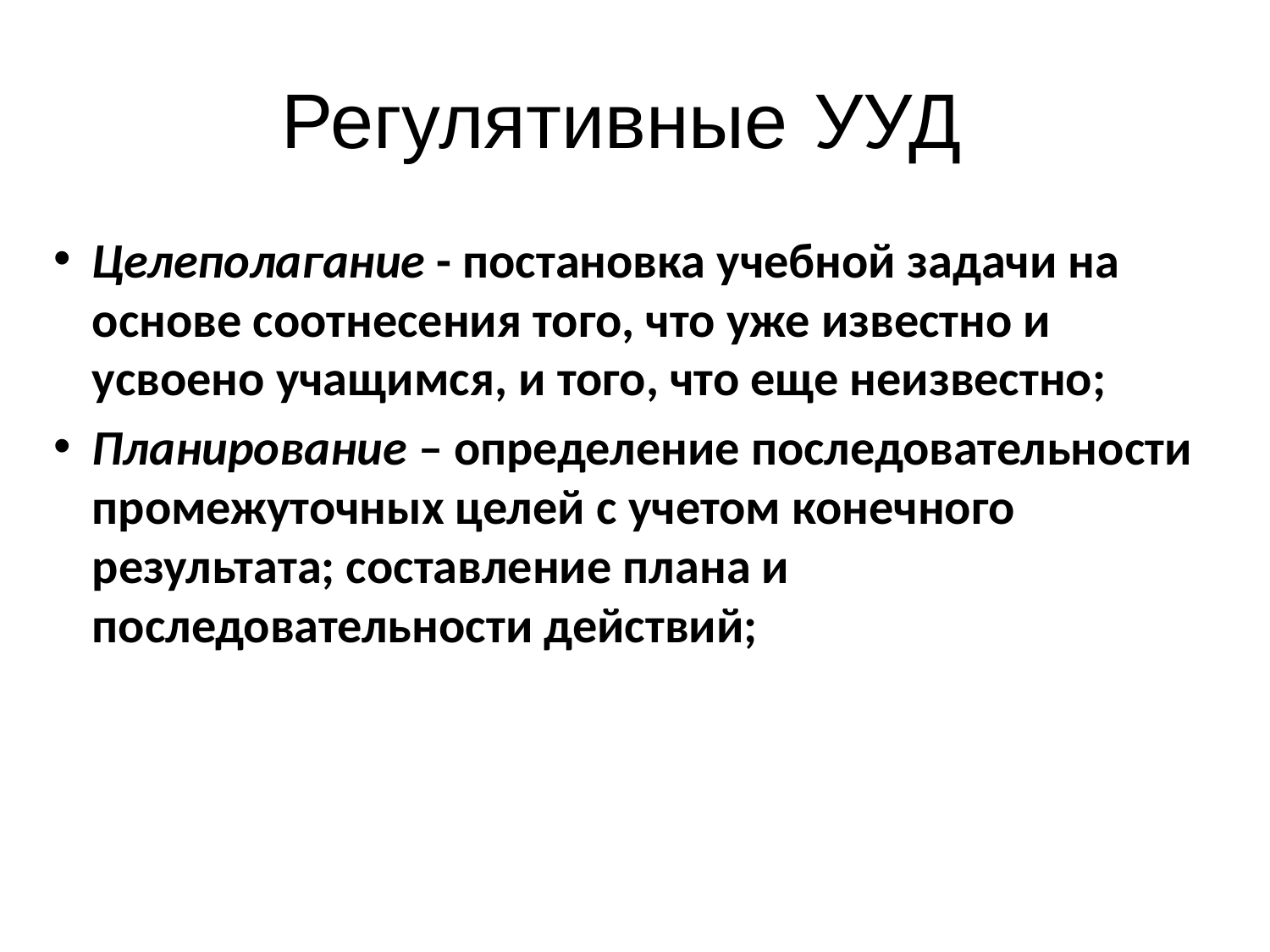

# Регулятивные УУД
Целеполагание - постановка учебной задачи на основе соотнесения того, что уже известно и усвоено учащимся, и того, что еще неизвестно;
Планирование – определение последовательности промежуточных целей с учетом конечного результата; составление плана и последовательности действий;